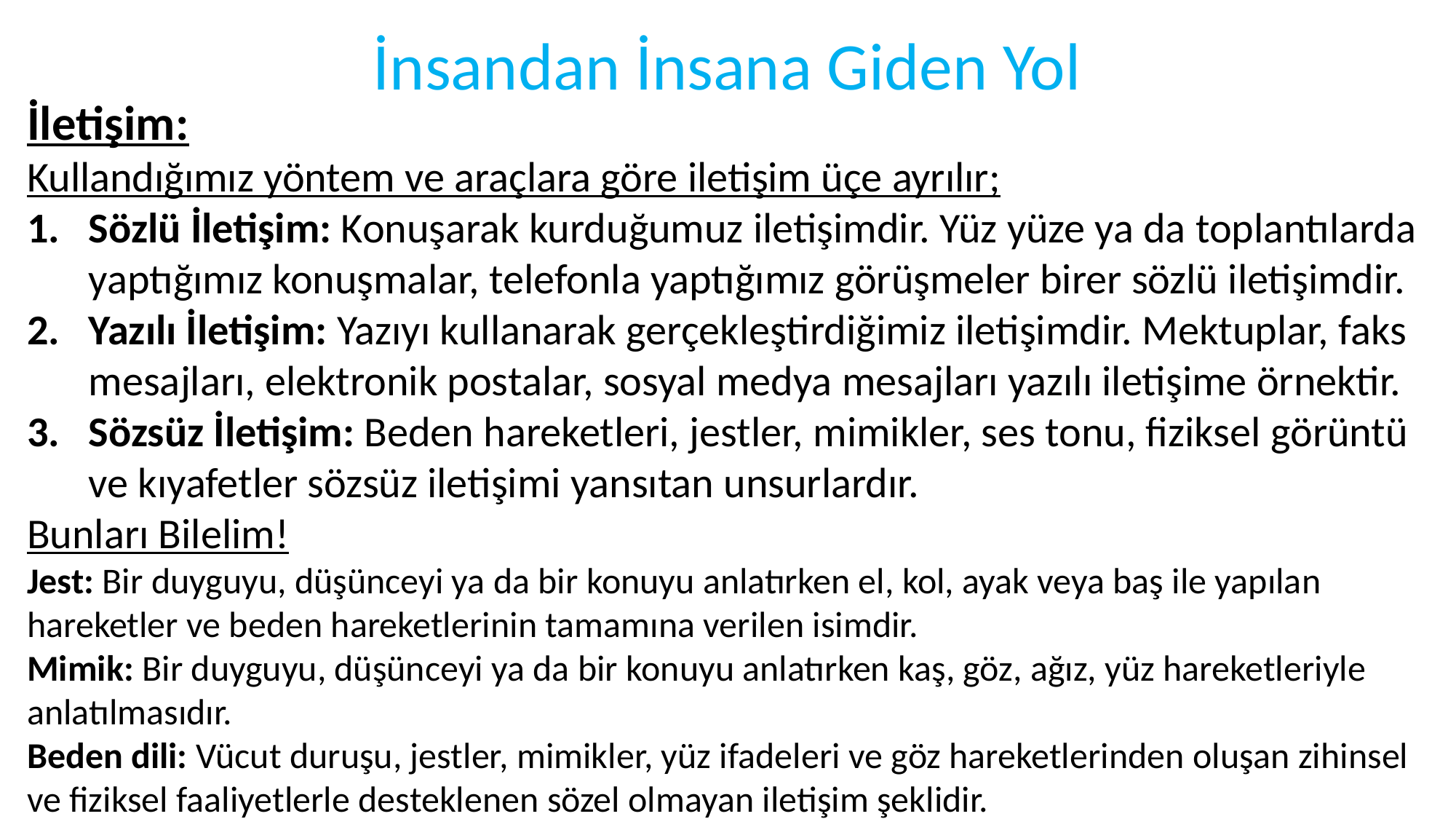

# İnsandan İnsana Giden Yol
İletişim:
Kullandığımız yöntem ve araçlara göre iletişim üçe ayrılır;
Sözlü İletişim: Konuşarak kurduğumuz iletişimdir. Yüz yüze ya da toplantılarda yaptığımız konuşmalar, telefonla yaptığımız görüşmeler birer sözlü iletişimdir.
Yazılı İletişim: Yazıyı kullanarak gerçekleştirdiğimiz iletişimdir. Mektuplar, faks mesajları, elektronik postalar, sosyal medya mesajları yazılı iletişime örnektir.
Sözsüz İletişim: Beden hareketleri, jestler, mimikler, ses tonu, fiziksel görüntü ve kıyafetler sözsüz iletişimi yansıtan unsurlardır.
Bunları Bilelim!
Jest: Bir duyguyu, düşünceyi ya da bir konuyu anlatırken el, kol, ayak veya baş ile yapılan hareketler ve beden hareketlerinin tamamına verilen isimdir.
Mimik: Bir duyguyu, düşünceyi ya da bir konuyu anlatırken kaş, göz, ağız, yüz hareketleriyle anlatılmasıdır.
Beden dili: Vücut duruşu, jestler, mimikler, yüz ifadeleri ve göz hareketlerinden oluşan zihinsel ve fiziksel faaliyetlerle desteklenen sözel olmayan iletişim şeklidir.